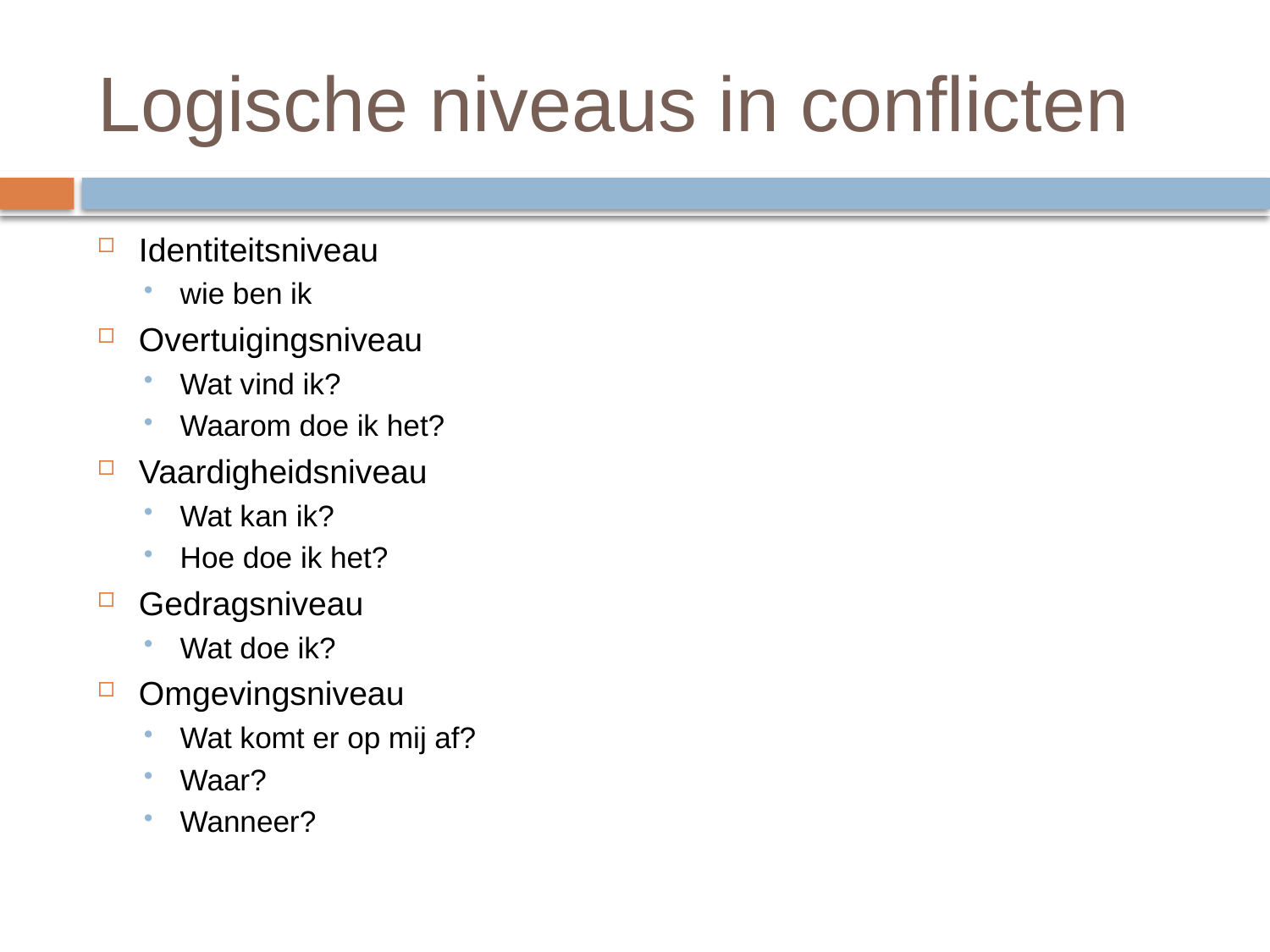

# Logische niveaus in conflicten
Identiteitsniveau
wie ben ik
Overtuigingsniveau
Wat vind ik?
Waarom doe ik het?
Vaardigheidsniveau
Wat kan ik?
Hoe doe ik het?
Gedragsniveau
Wat doe ik?
Omgevingsniveau
Wat komt er op mij af?
Waar?
Wanneer?